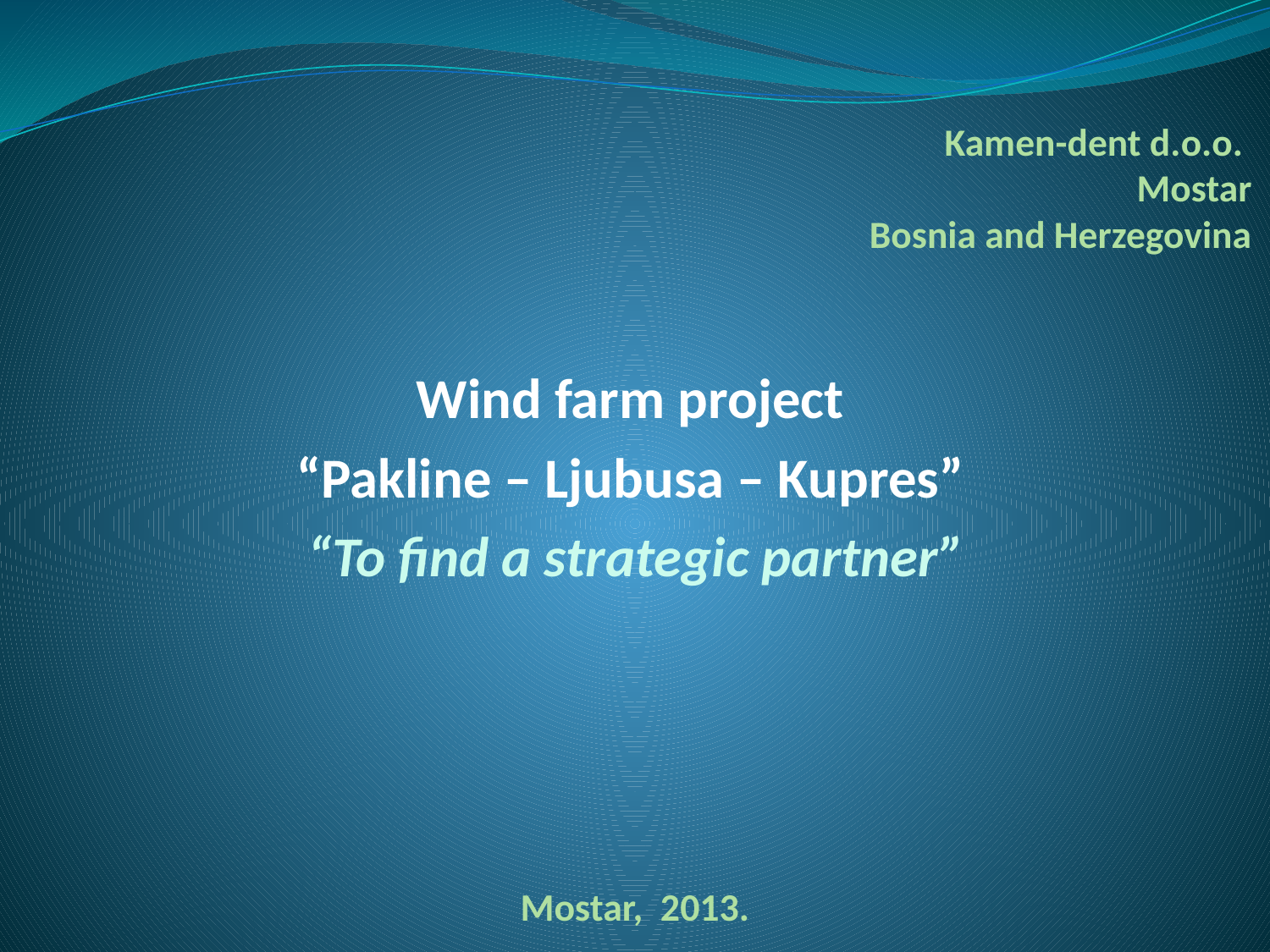

# Kamen-dent d.o.o. Mostar Bosnia and Herzegovina
Wind farm project
“Pakline – Ljubusa – Kupres”
 “To find a strategic partner”
Mostar,  2013.